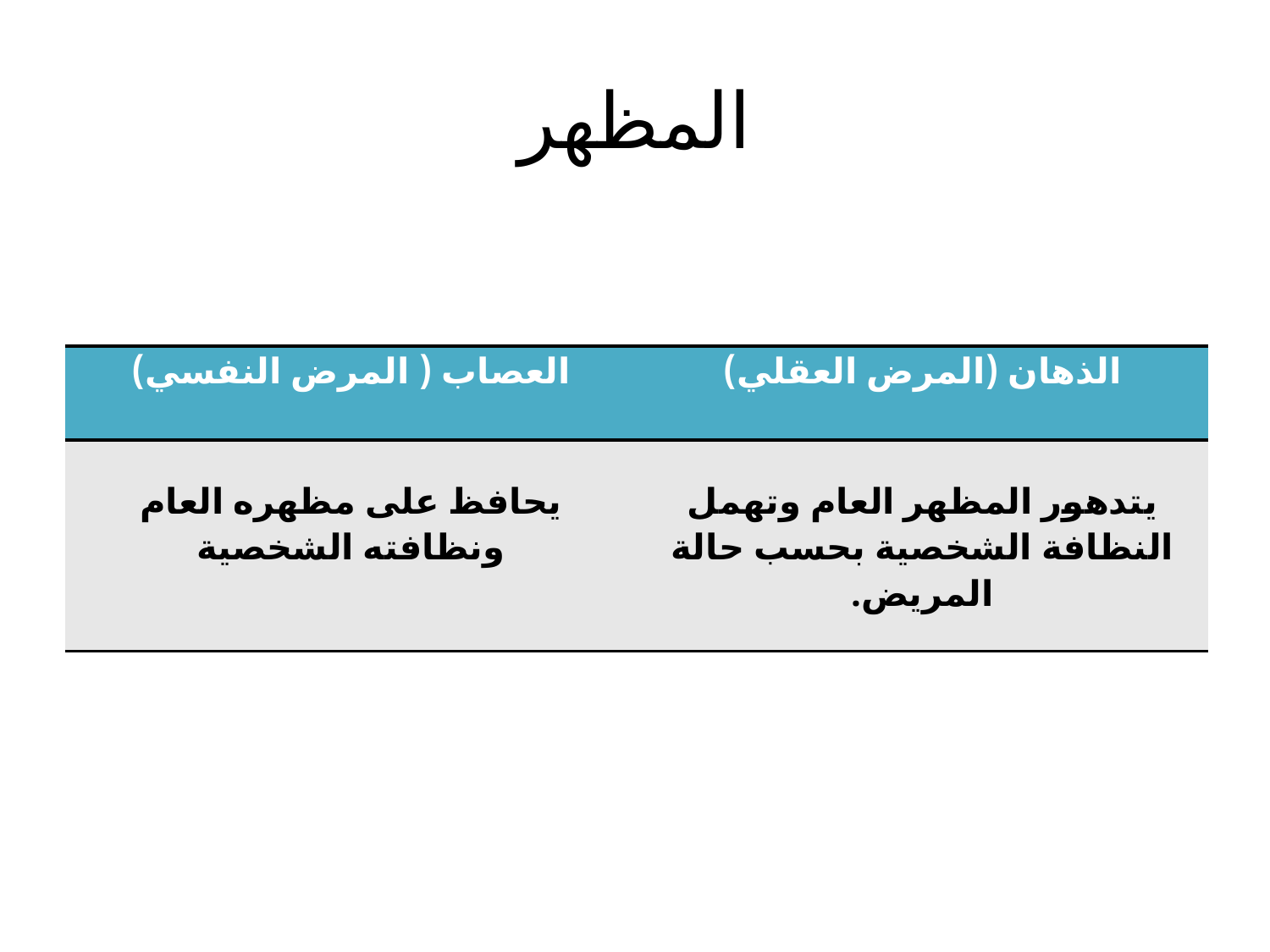

# المظهر
| العصاب ( المرض النفسي) | الذهان (المرض العقلي) |
| --- | --- |
| يحافظ على مظهره العام ونظافته الشخصية | يتدهور المظهر العام وتهمل النظافة الشخصية بحسب حالة المريض. |